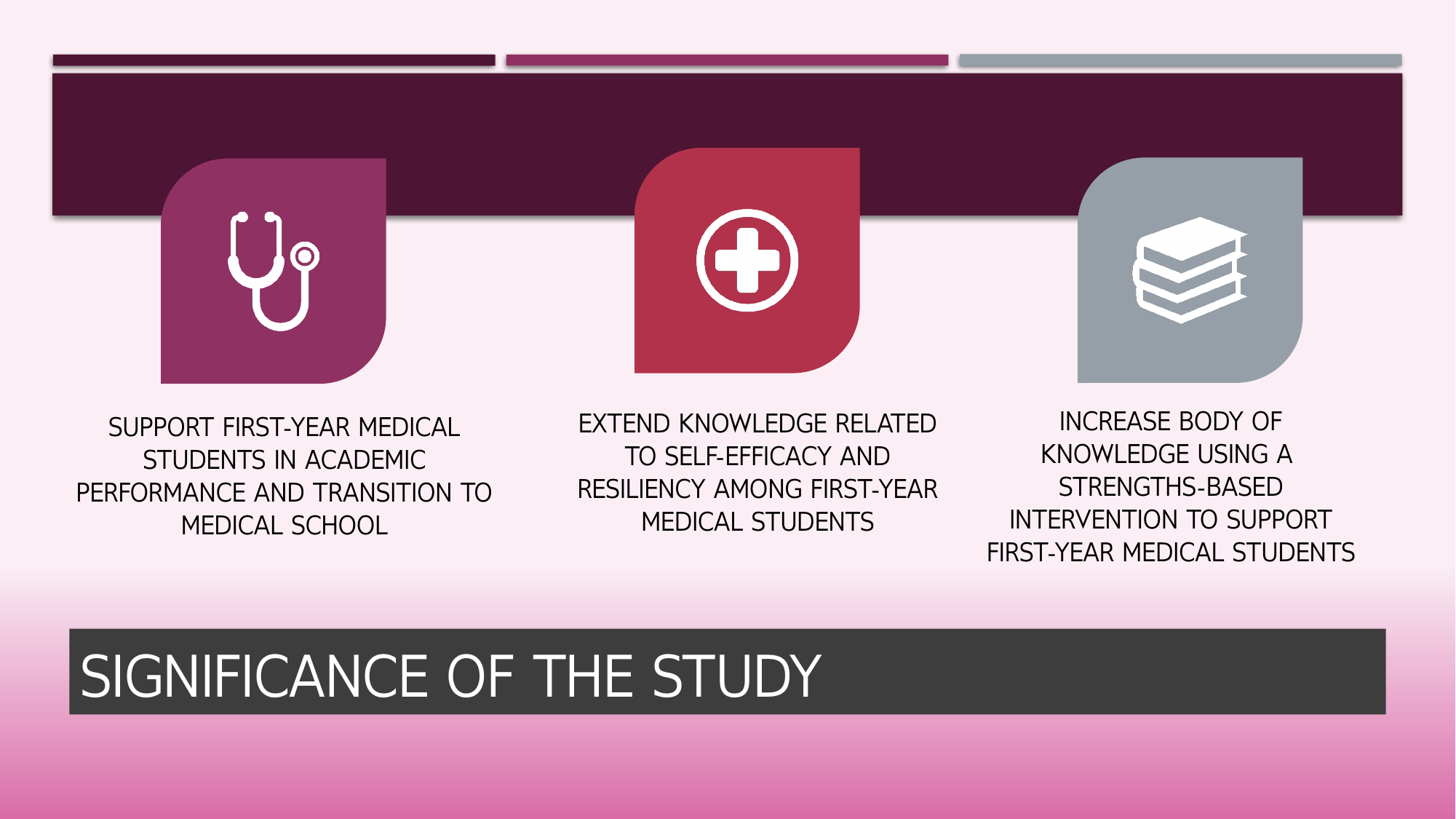

Support first-year medical students in academic performance and transition to medical school
Extend knowledge related to self-efficacy and resiliency among first-year medical students
Increase body of knowledge using a  Strengths-based intervention to support first-year medical students
# Significance of the study